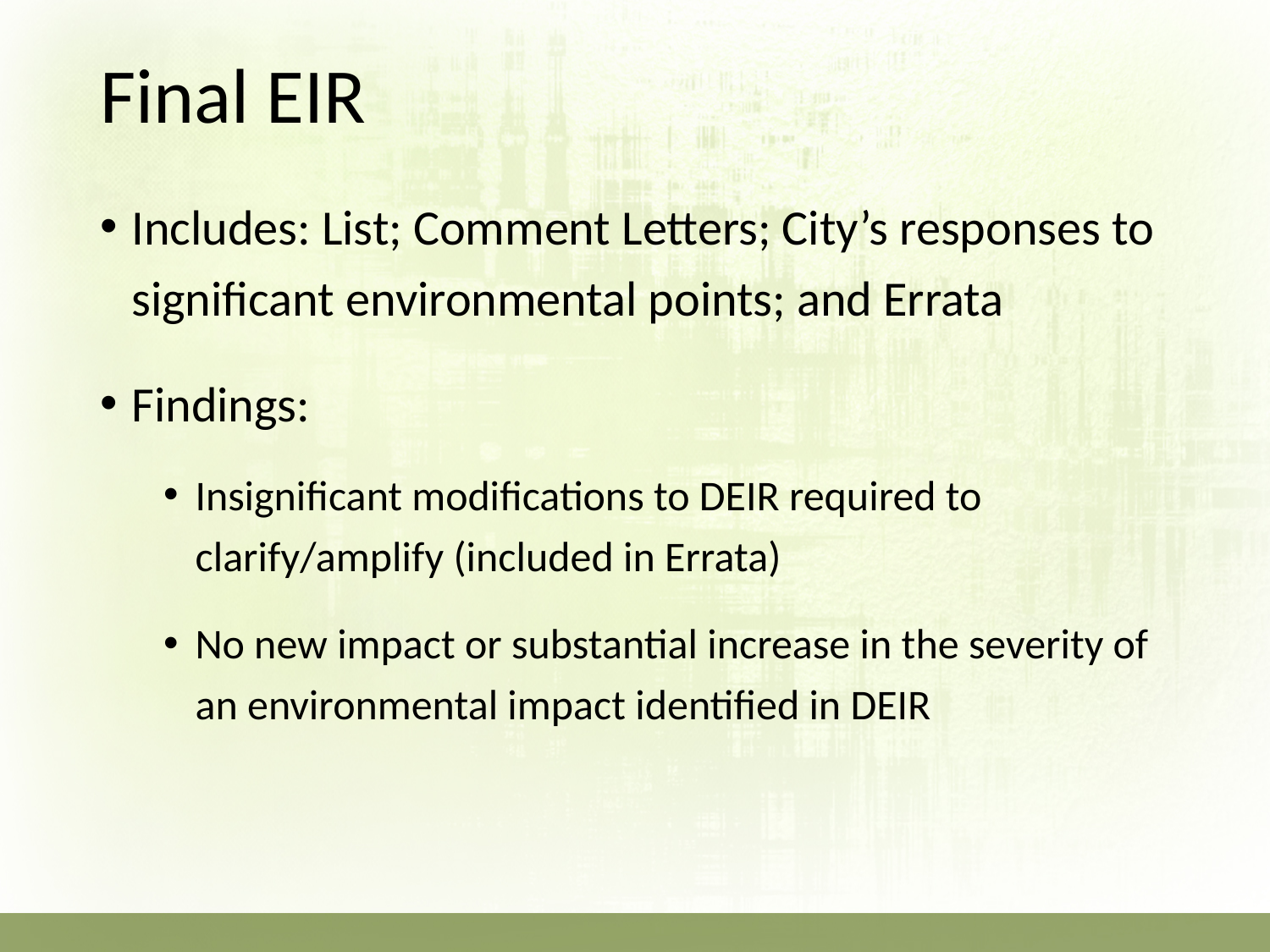

# Final EIR
Includes: List; Comment Letters; City’s responses to significant environmental points; and Errata
Findings:
Insignificant modifications to DEIR required to clarify/amplify (included in Errata)
No new impact or substantial increase in the severity of an environmental impact identified in DEIR